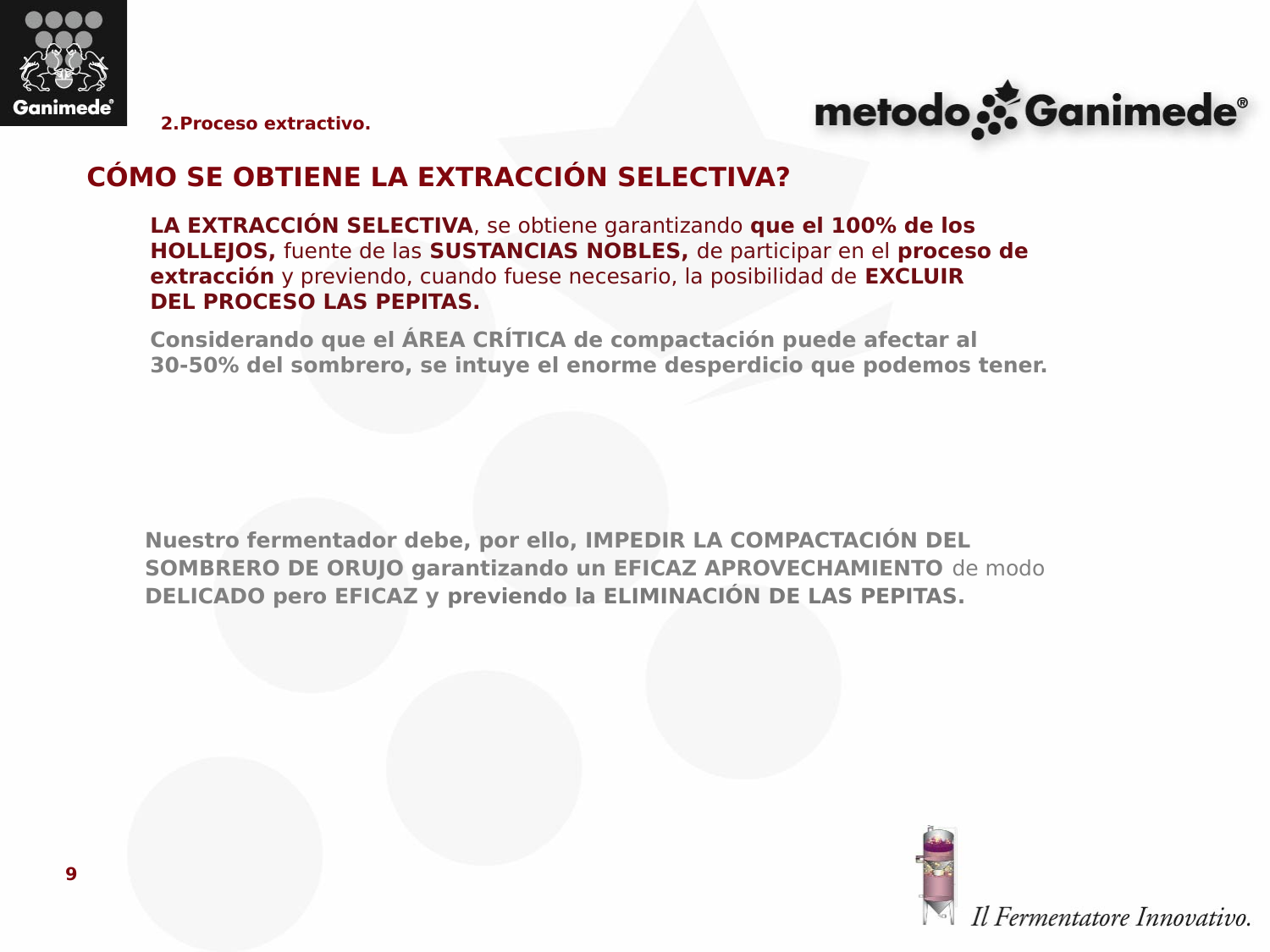

2.Proceso extractivo.
CÓMO SE OBTIENE LA EXTRACCIÓN SELECTIVA?
LA EXTRACCIÓN SELECTIVA, se obtiene garantizando que el 100% de los HOLLEJOS, fuente de las SUSTANCIAS NOBLES, de participar en el proceso de extracción y previendo, cuando fuese necesario, la posibilidad de EXCLUIR
DEL PROCESO LAS PEPITAS.
Considerando que el ÁREA CRÍTICA de compactación puede afectar al
30-50% del sombrero, se intuye el enorme desperdicio que podemos tener.

Nuestro fermentador debe, por ello, IMPEDIR LA COMPACTACIÓN DEL SOMBRERO DE ORUJO garantizando un EFICAZ APROVECHAMIENTO de modo DELICADO pero EFICAZ y previendo la ELIMINACIÓN DE LAS PEPITAS.
9